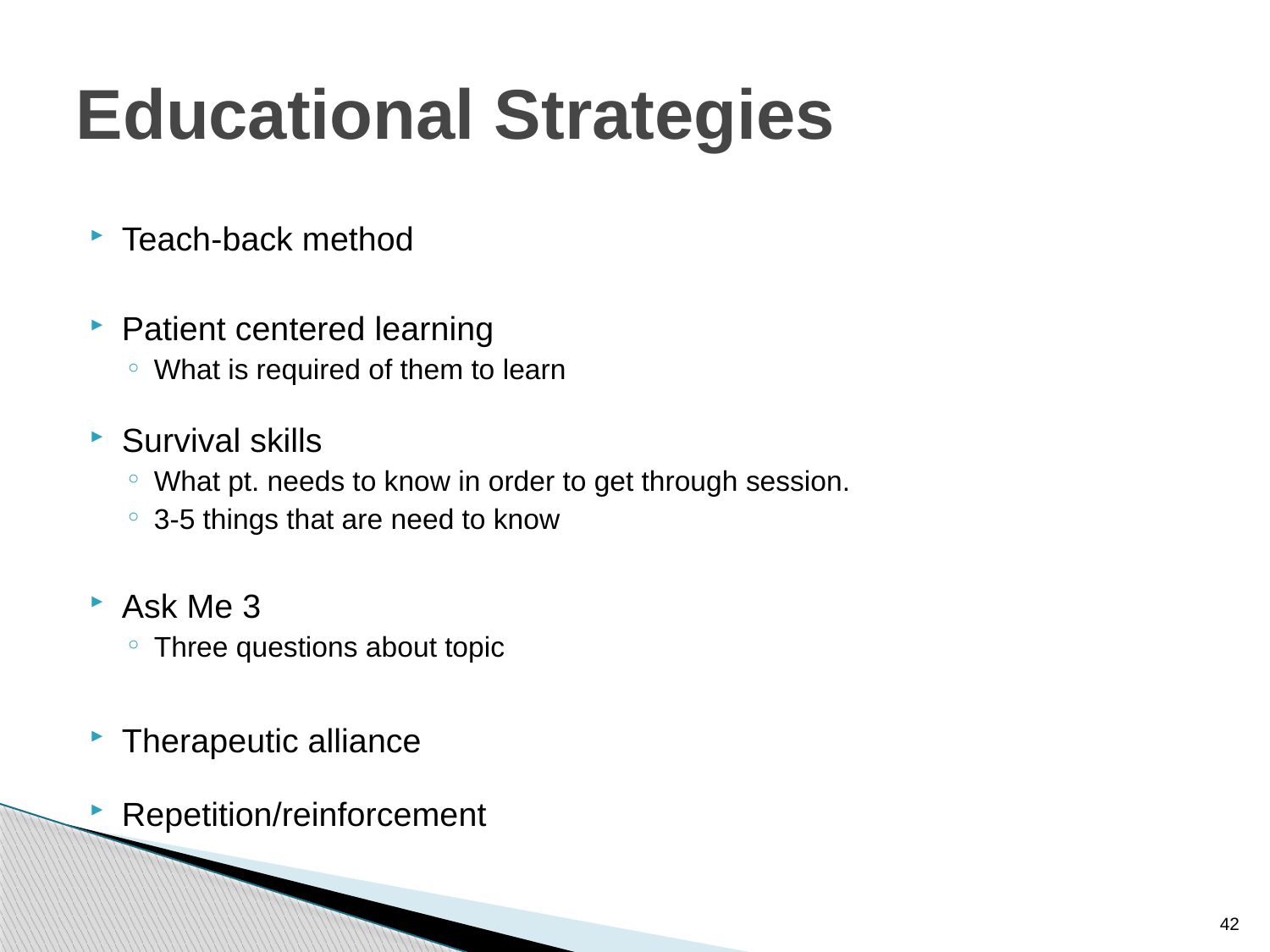

# Educational Strategies
Teach-back method

Patient centered learning
What is required of them to learn

Survival skills
What pt. needs to know in order to get through session.
3-5 things that are need to know

Ask Me 3
Three questions about topic

Therapeutic alliance

Repetition/reinforcement

42